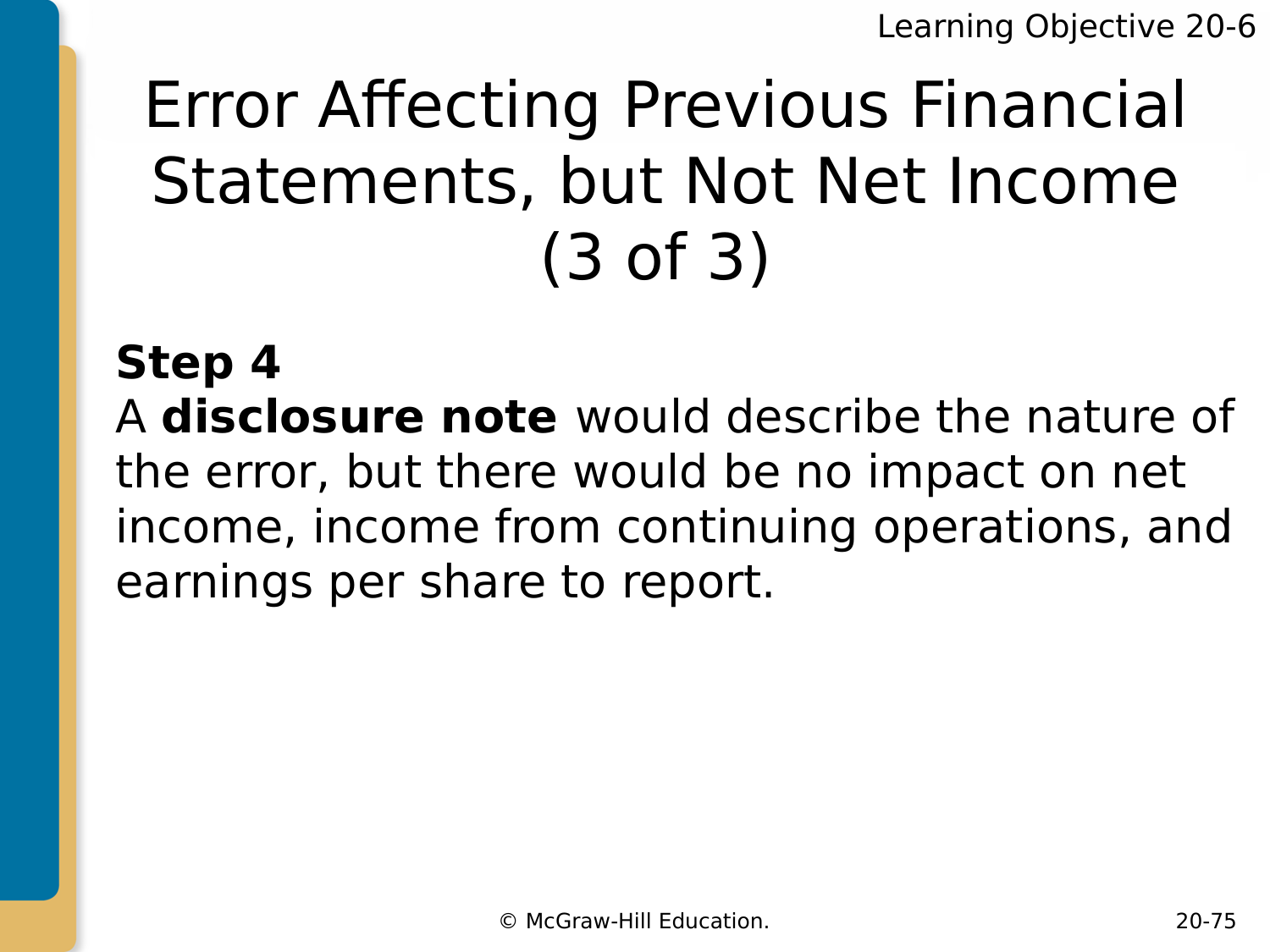

Learning Objective 20-6
# Error Affecting Previous Financial Statements, but Not Net Income (3 of 3)
Step 4
A disclosure note would describe the nature of the error, but there would be no impact on net income, income from continuing operations, and earnings per share to report.